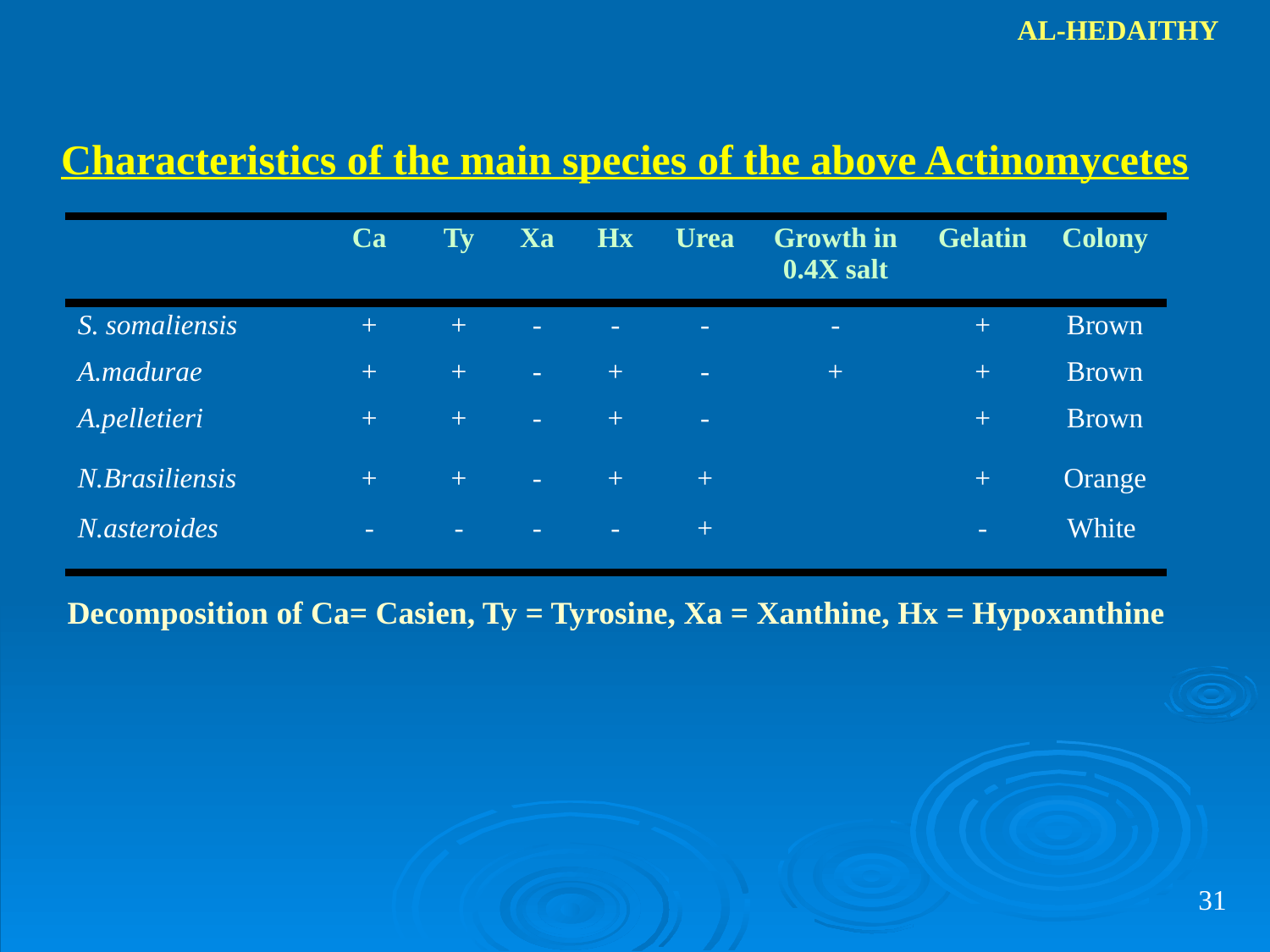

AL-HEDAITHY
Characteristics of the main species of the above Actinomycetes
|  | Ca | Ty | Xa | Hx | Urea | Growth in 0.4X salt | Gelatin | Colony |
| --- | --- | --- | --- | --- | --- | --- | --- | --- |
| S. somaliensis | + | + | - | - | - | - | + | Brown |
| A.madurae | + | + | - | + | - | + | + | Brown |
| A.pelletieri | + | + | - | + | - |  | + | Brown |
| N.Brasiliensis | + | + | - | + | + |  | + | Orange |
| N.asteroides | - | - | - | - | + |  | - | White |
Decomposition of Ca= Casien, Ty = Tyrosine, Xa = Xanthine, Hx = Hypoxanthine

31